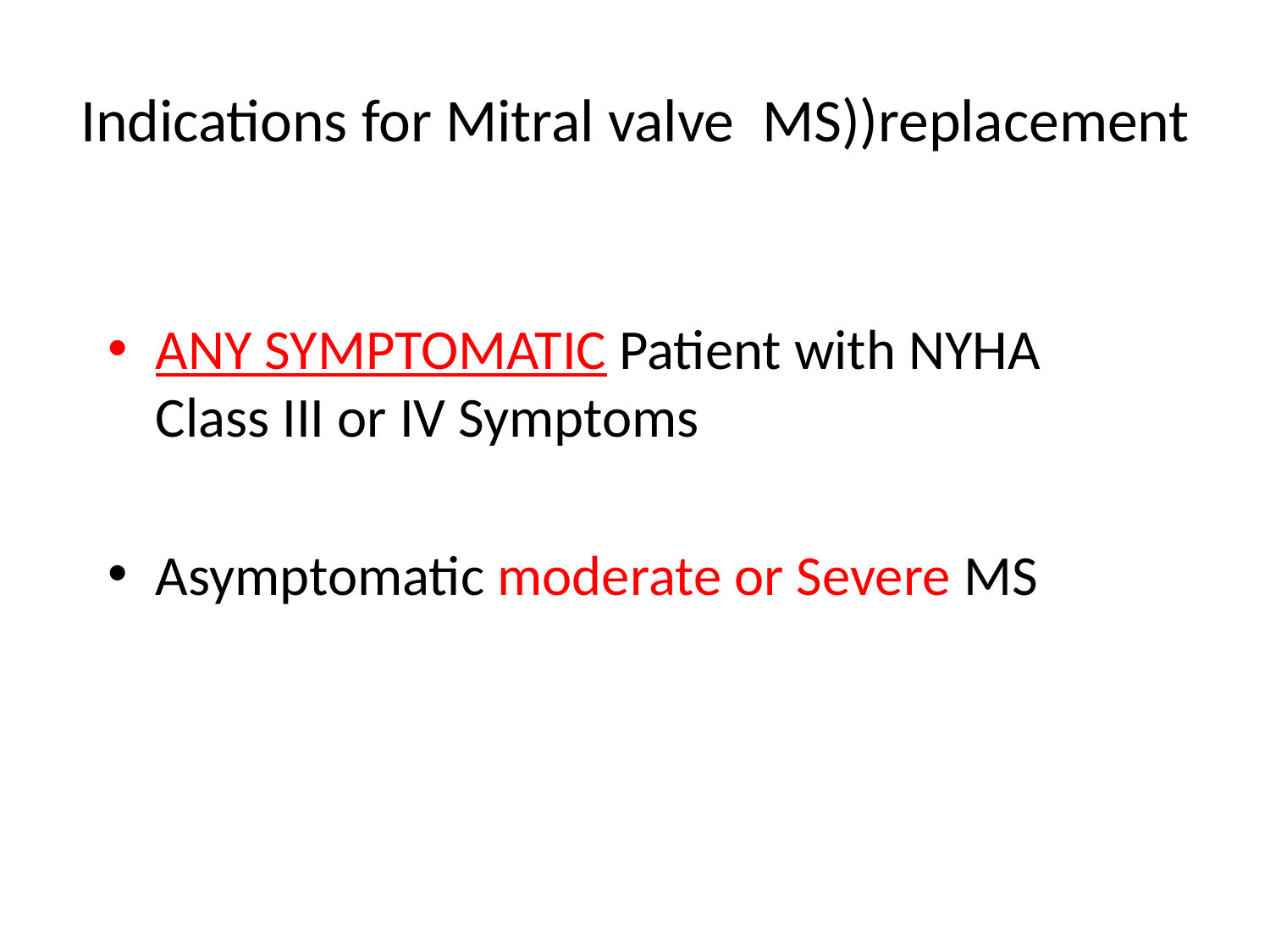

# Indications for Mitral valve  MS))replacement
ANY SYMPTOMATIC Patient with NYHA Class III or IV Symptoms

Asymptomatic moderate or Severe MS